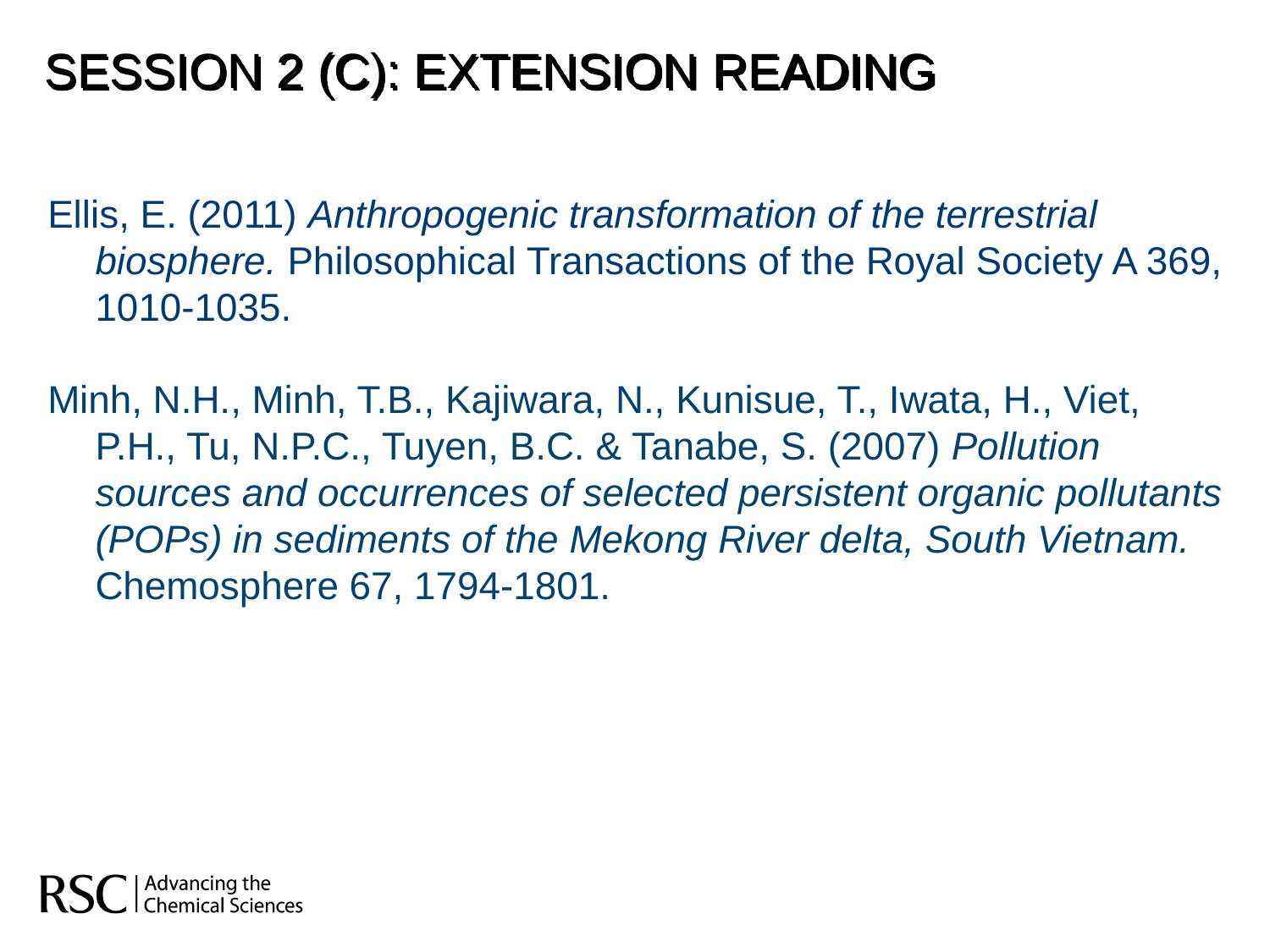

Session 2 (c): EXTENSION READING

Ellis, E. (2011) Anthropogenic transformation of the terrestrial biosphere. Philosophical Transactions of the Royal Society A 369, 1010-1035.

Minh, N.H., Minh, T.B., Kajiwara, N., Kunisue, T., Iwata, H., Viet, P.H., Tu, N.P.C., Tuyen, B.C. & Tanabe, S. (2007) Pollution sources and occurrences of selected persistent organic pollutants (POPs) in sediments of the Mekong River delta, South Vietnam. Chemosphere 67, 1794-1801.